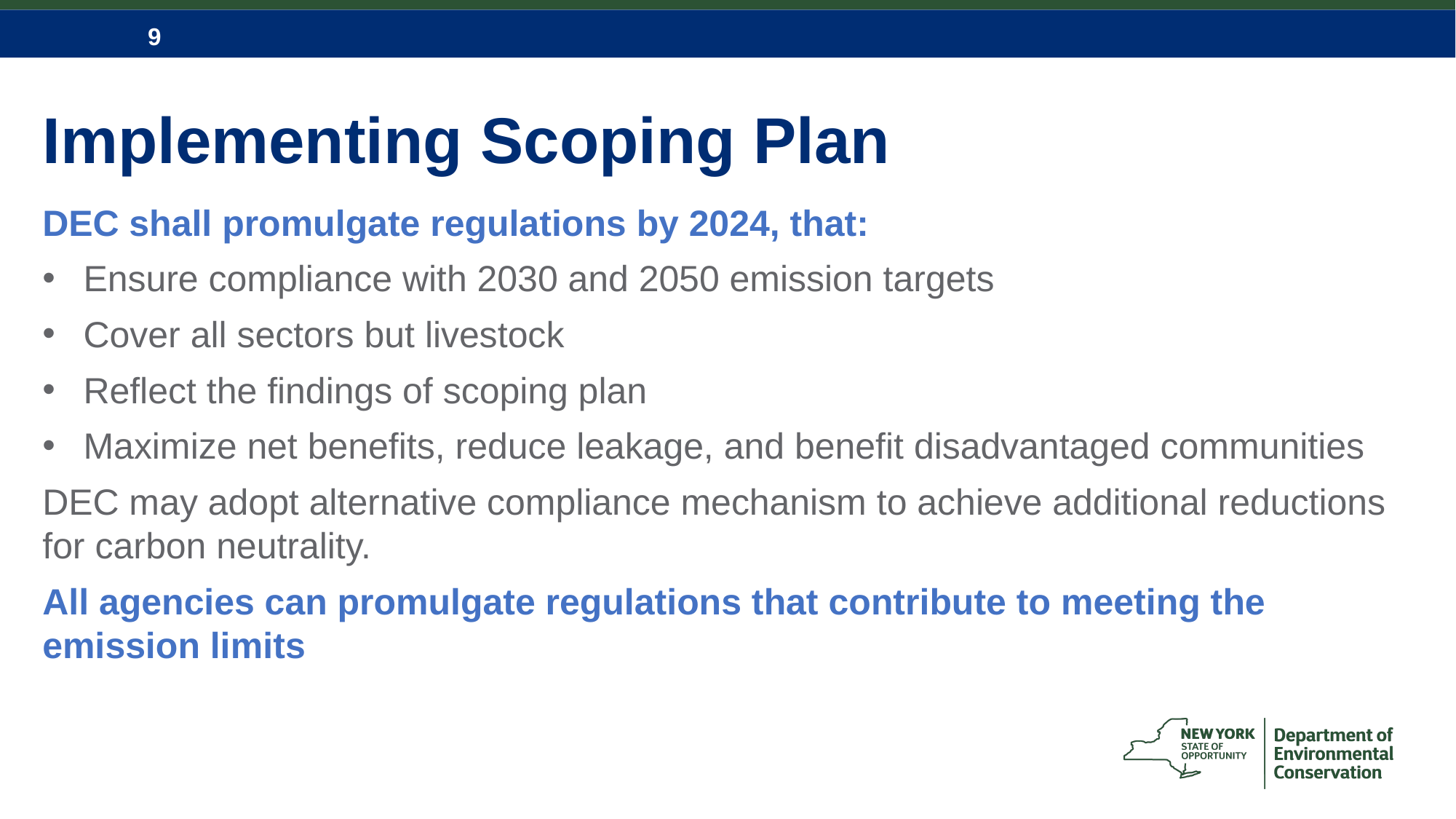

Implementing Scoping Plan
DEC shall promulgate regulations by 2024, that:
Ensure compliance with 2030 and 2050 emission targets
Cover all sectors but livestock
Reflect the findings of scoping plan
Maximize net benefits, reduce leakage, and benefit disadvantaged communities
DEC may adopt alternative compliance mechanism to achieve additional reductions for carbon neutrality.
All agencies can promulgate regulations that contribute to meeting the emission limits